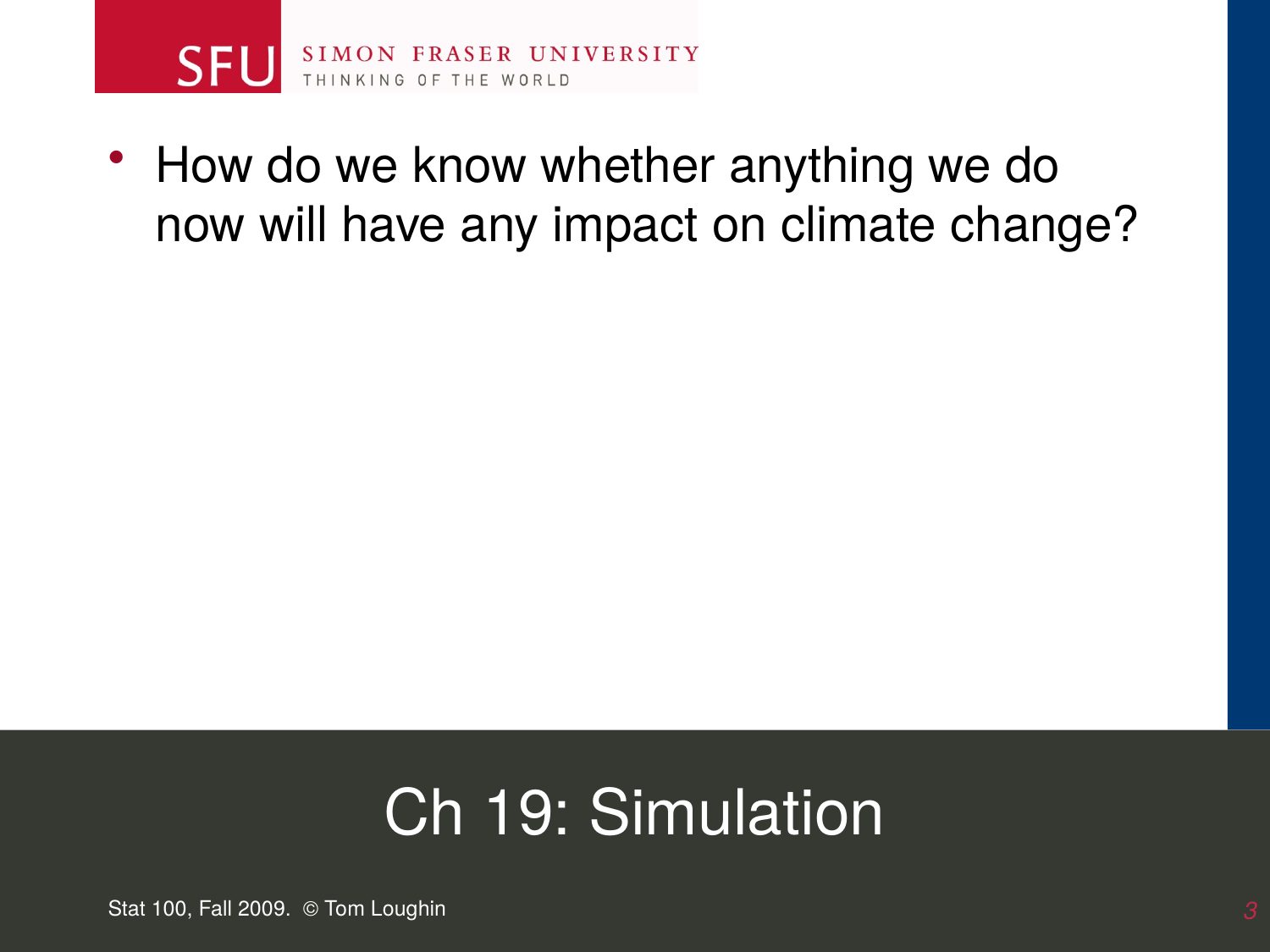

How do we know whether anything we do now will have any impact on climate change?

# Ch 19: Simulation
Stat 100, Fall 2009.  © Tom Loughin
3